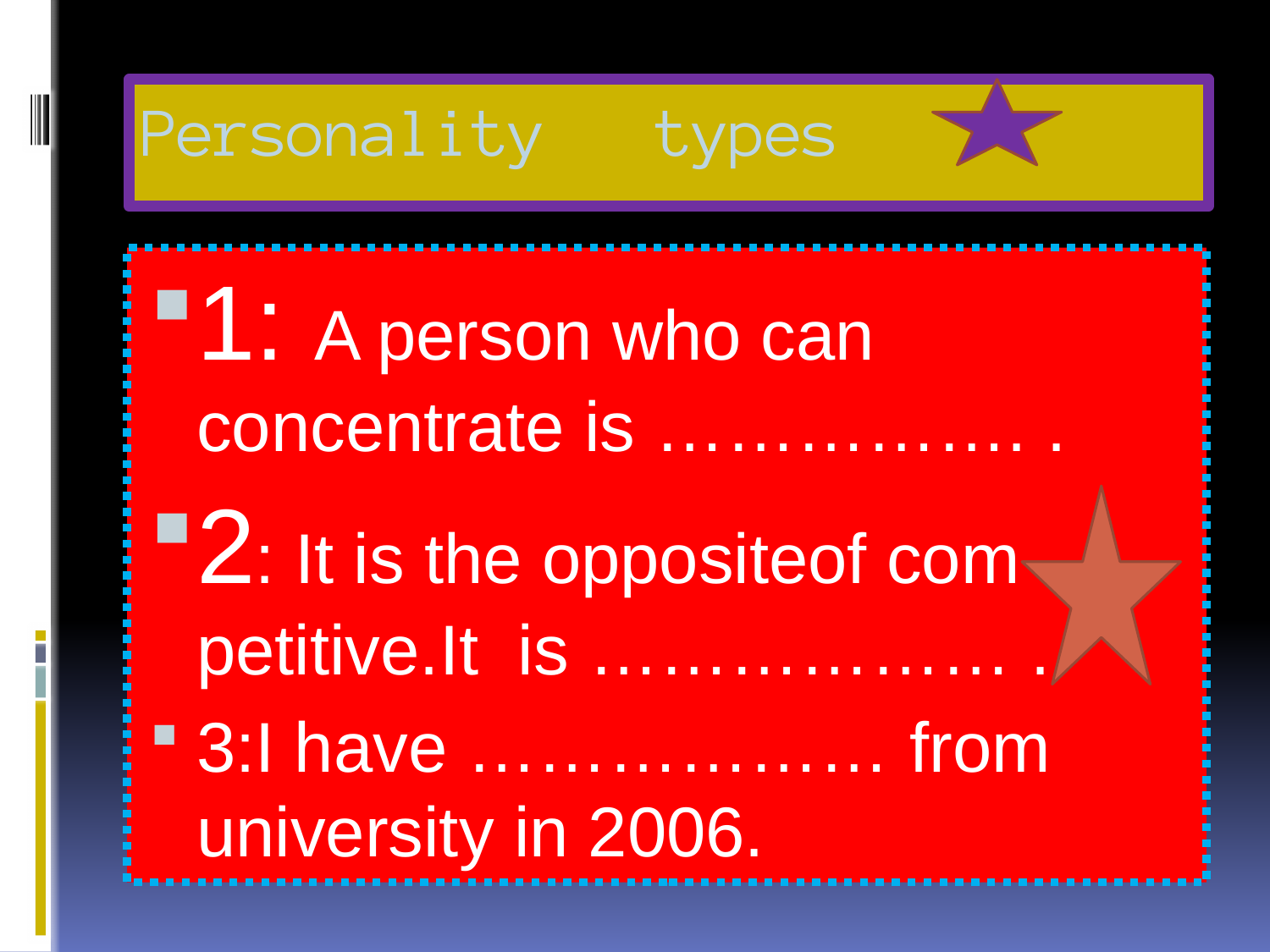

# Personality   types

1: A person who can concentrate is ……………. .
2: It is the oppositeof com petitive.It  is ……………… .
3:I have ……………… from university in 2006.